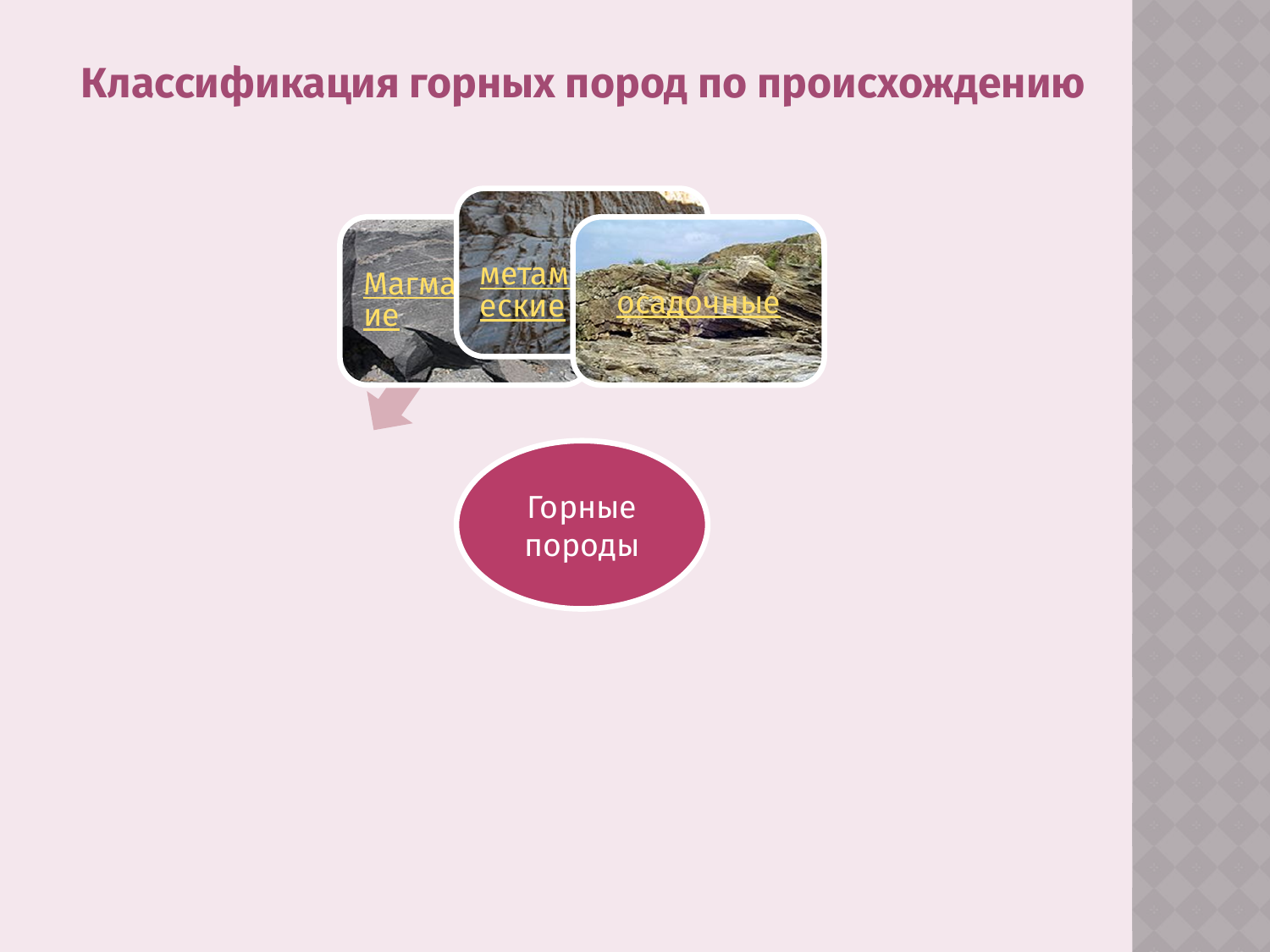

Классификация горных пород по происхождению
Горные породы
осадочные